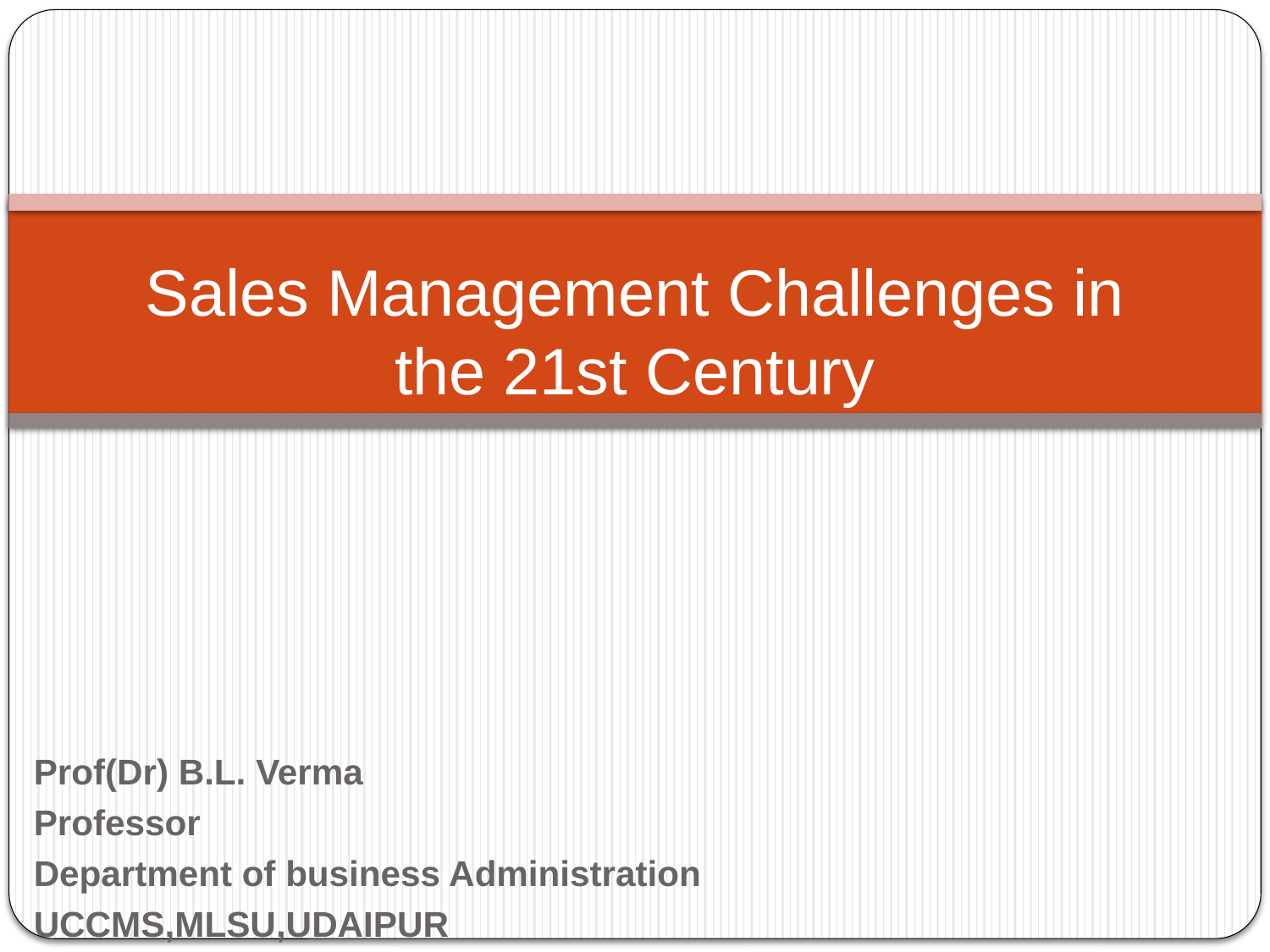

# Sales Management Challenges in the 21st Century

Prof(Dr) B.L. Verma
Professor
Department of business Administration
UCCMS,MLSU,UDAIPUR